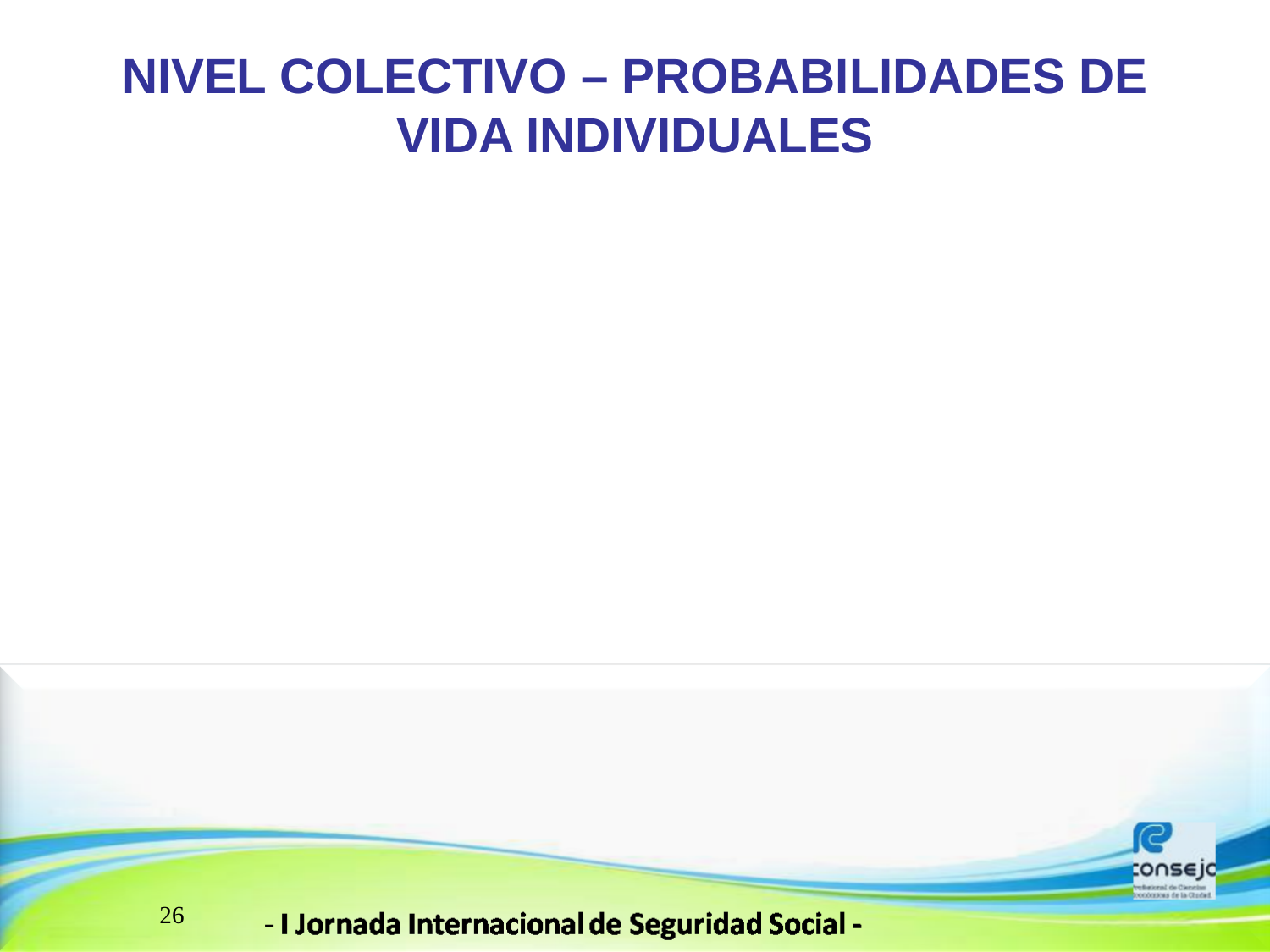

# NIVEL COLECTIVO – PROBABILIDADES DE VIDA INDIVIDUALES
- La medición de la vida en forma probabilística evidencia el avance de las edades mayores sobre las activas en el correr de los años.-

- El peso del crecimiento de los mayores sobre los activos es más notorio en el análisis de la estructura poblacional porque se incluye además la baja de la tasa de natalidad a medida que transcurren los tiempos.-
26